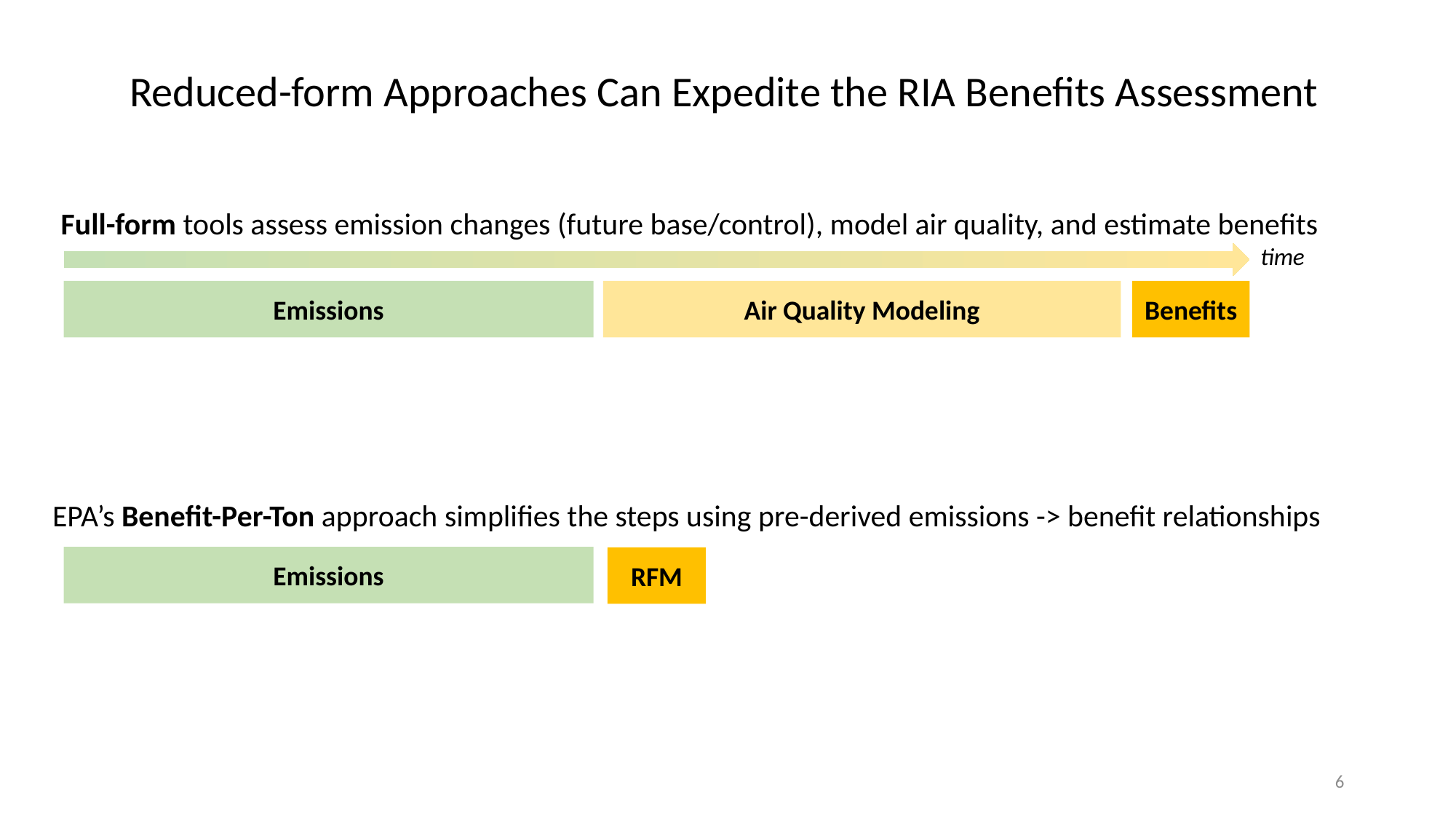

Reduced-form Approaches Can Expedite the RIA Benefits Assessment
Full-form tools assess emission changes (future base/control), model air quality, and estimate benefits
time

Benefits
Emissions
Air Quality Modeling
EPA’s Benefit-Per-Ton approach simplifies the steps using pre-derived emissions -> benefit relationships
Emissions
RFM
6